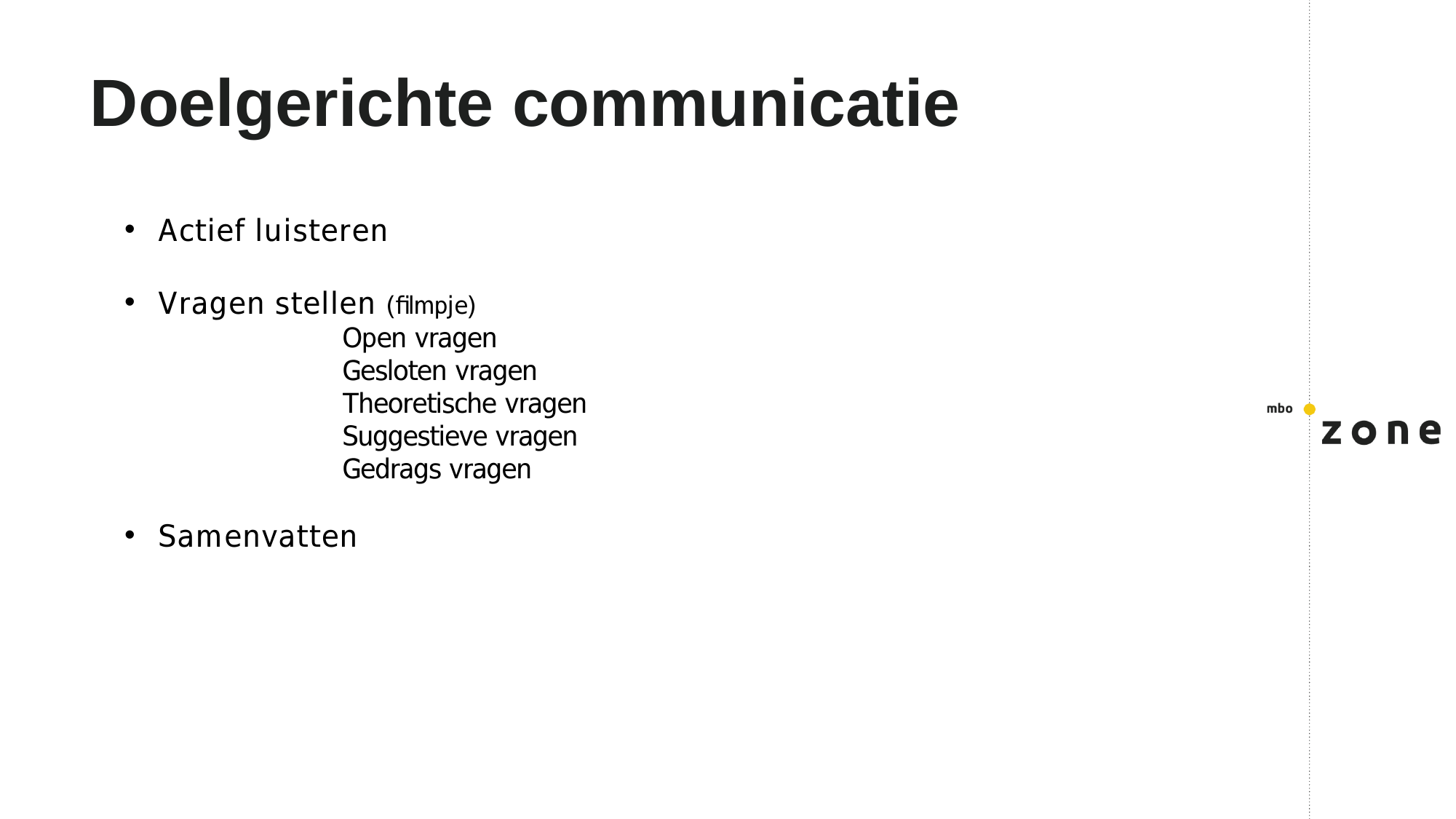

# Doelgerichte communicatie

Actief luisteren

Vragen stellen (filmpje)
Open vragen
Gesloten vragen
Theoretische vragen
Suggestieve vragen
Gedrags vragen

Samenvatten